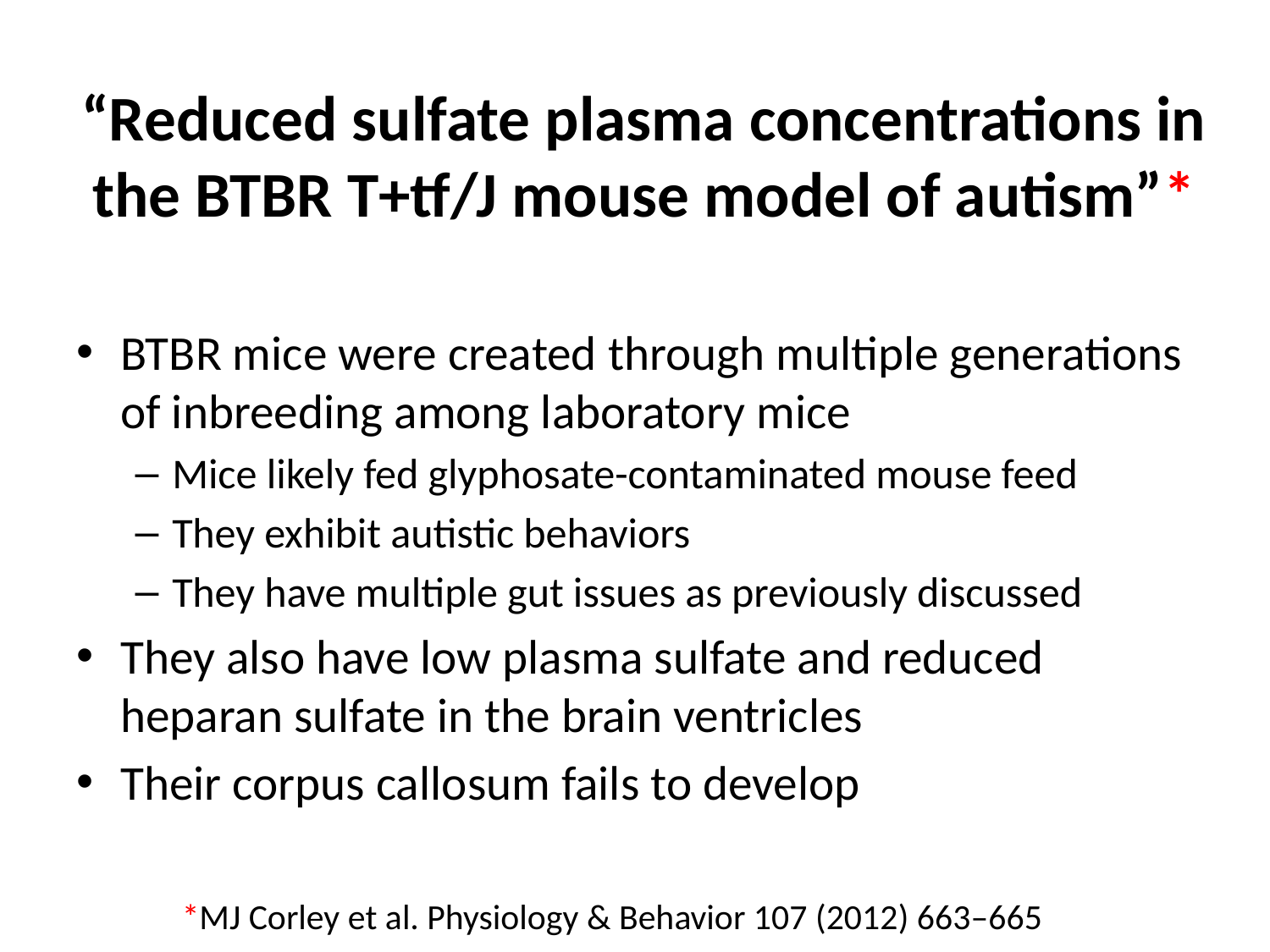

# “Reduced sulfate plasma concentrations in the BTBR T+tf/J mouse model of autism”*
BTBR mice were created through multiple generations of inbreeding among laboratory mice
Mice likely fed glyphosate-contaminated mouse feed
They exhibit autistic behaviors
They have multiple gut issues as previously discussed
They also have low plasma sulfate and reduced heparan sulfate in the brain ventricles
Their corpus callosum fails to develop
*MJ Corley et al. Physiology & Behavior 107 (2012) 663–665